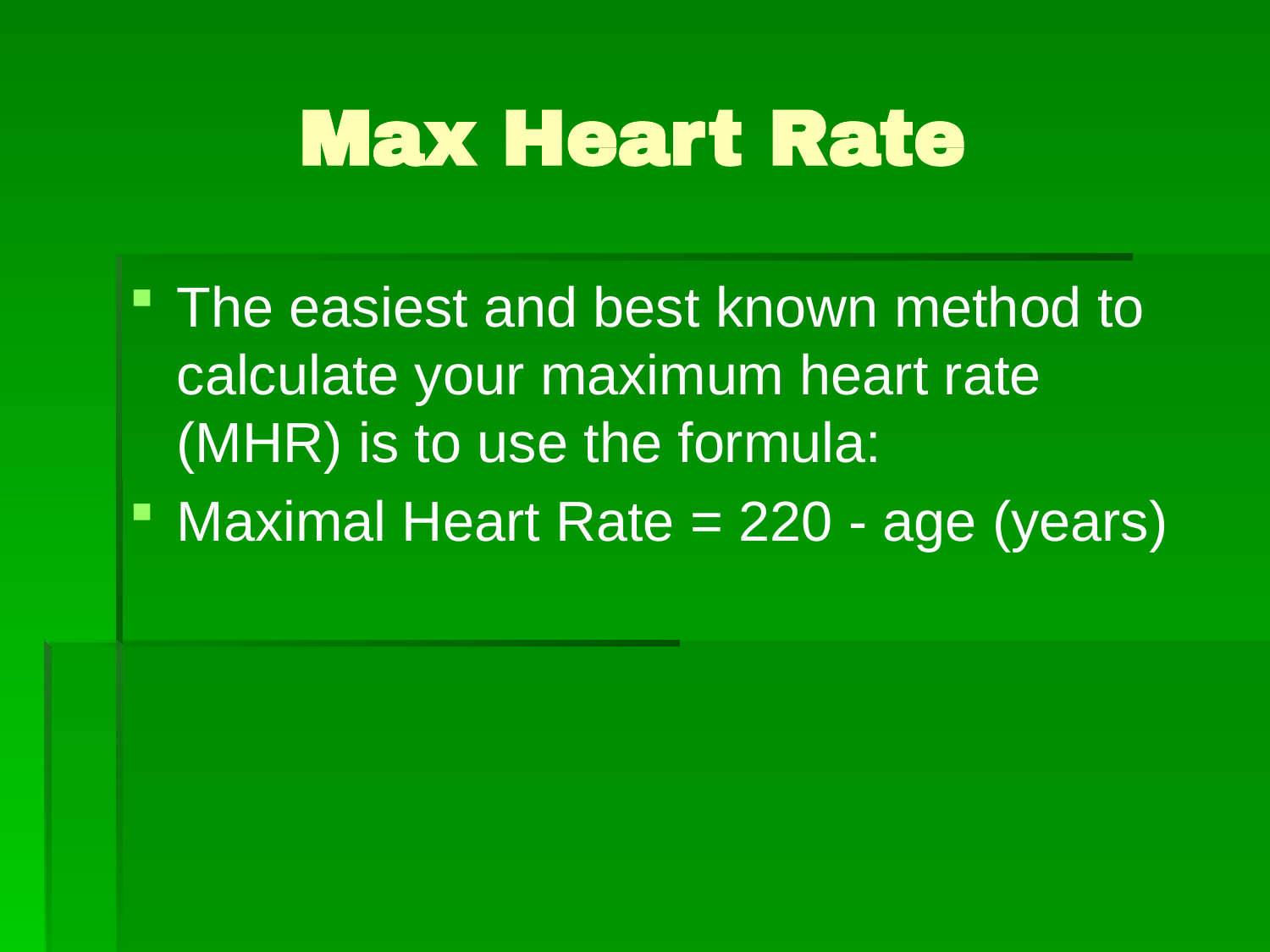

# Max Heart Rate
The easiest and best known method to calculate your maximum heart rate (MHR) is to use the formula:
Maximal Heart Rate = 220 - age (years)